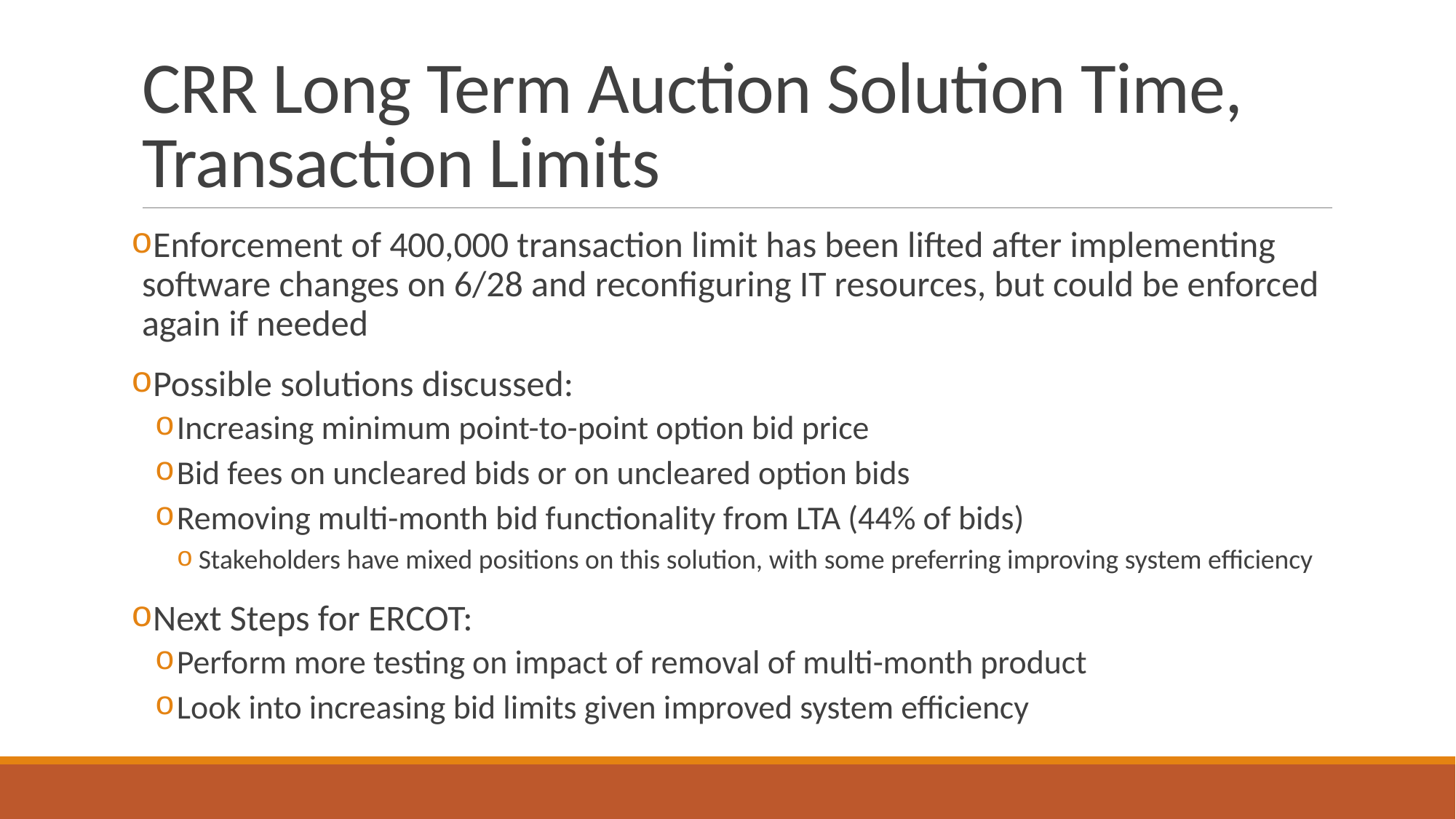

# CRR Long Term Auction Solution Time, Transaction Limits
Enforcement of 400,000 transaction limit has been lifted after implementing software changes on 6/28 and reconfiguring IT resources, but could be enforced again if needed
Possible solutions discussed:
Increasing minimum point-to-point option bid price
Bid fees on uncleared bids or on uncleared option bids
Removing multi-month bid functionality from LTA (44% of bids)
Stakeholders have mixed positions on this solution, with some preferring improving system efficiency
Next Steps for ERCOT:
Perform more testing on impact of removal of multi-month product
Look into increasing bid limits given improved system efficiency